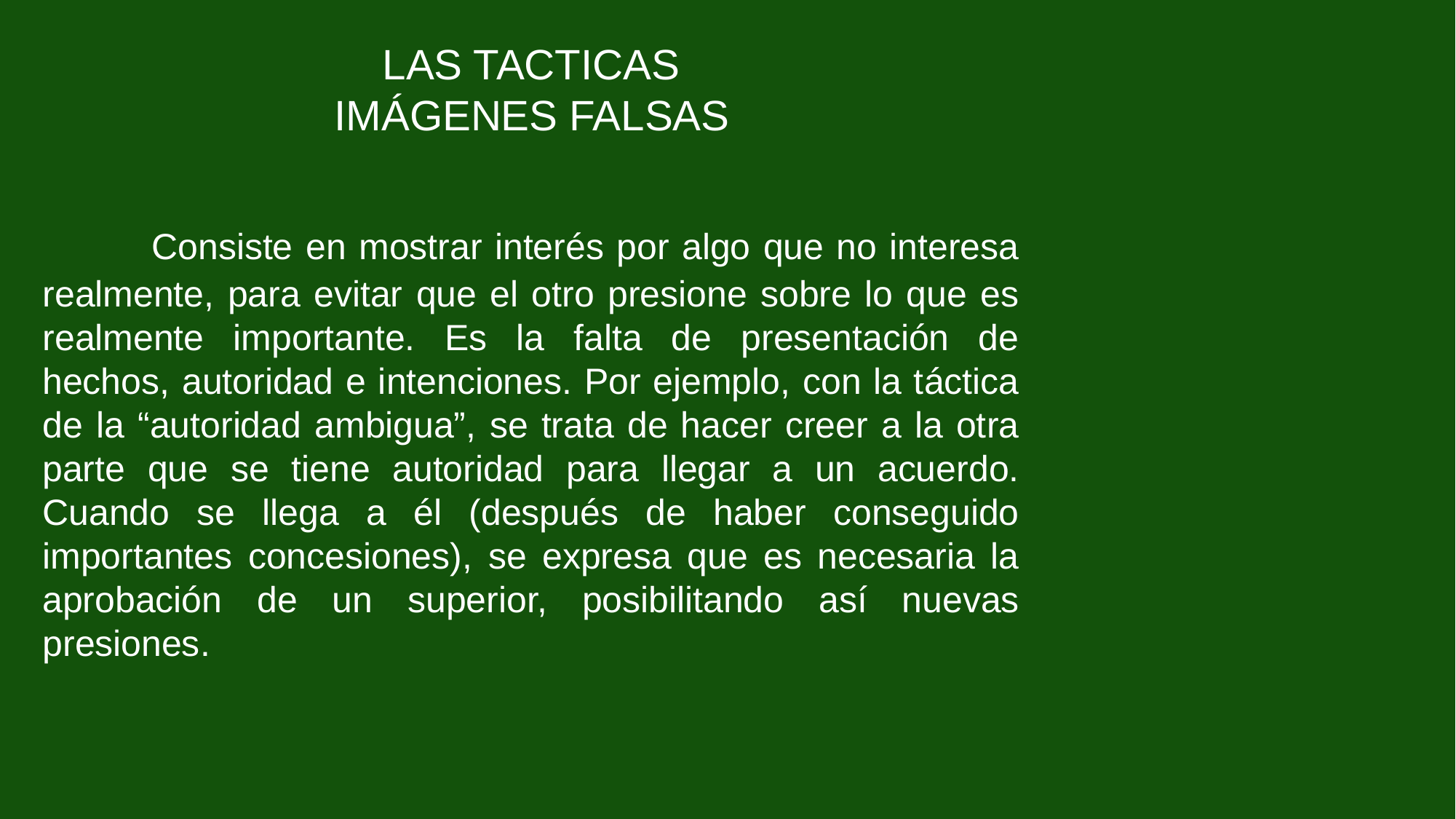

LAS TACTICAS
 IMÁGENES FALSAS

	Consiste en mostrar interés por algo que no interesa realmente, para evitar que el otro presione sobre lo que es realmente importante. Es la falta de presentación de hechos, autoridad e intenciones. Por ejemplo, con la táctica de la “autoridad ambigua”, se trata de hacer creer a la otra parte que se tiene autoridad para llegar a un acuerdo. Cuando se llega a él (después de haber conseguido importantes concesiones), se expresa que es necesaria la aprobación de un superior, posibilitando así nuevas presiones.